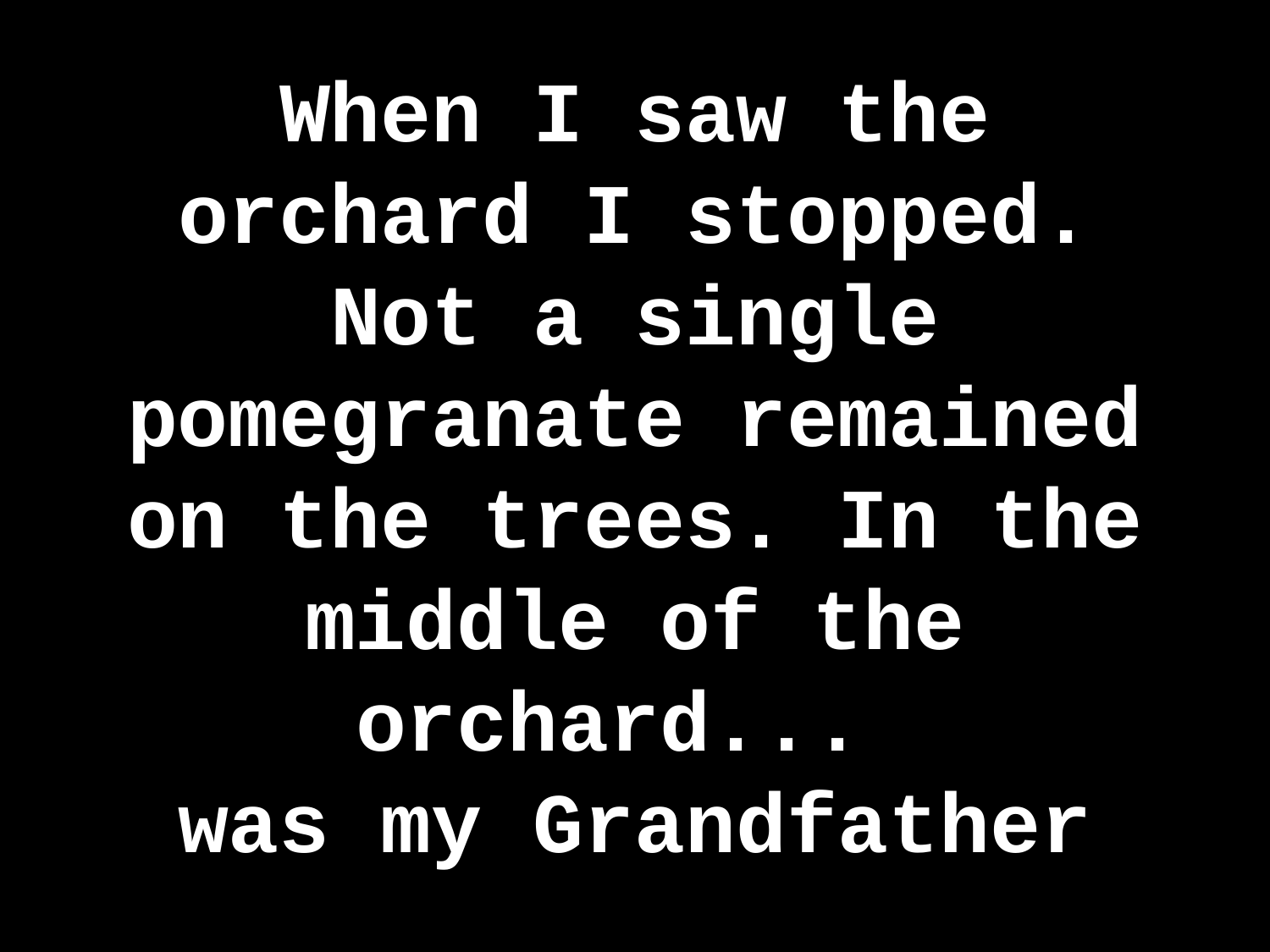

# When I saw the orchard I stopped. Not a single pomegranate remained on the trees. In the middle of the orchard...
was my Grandfather